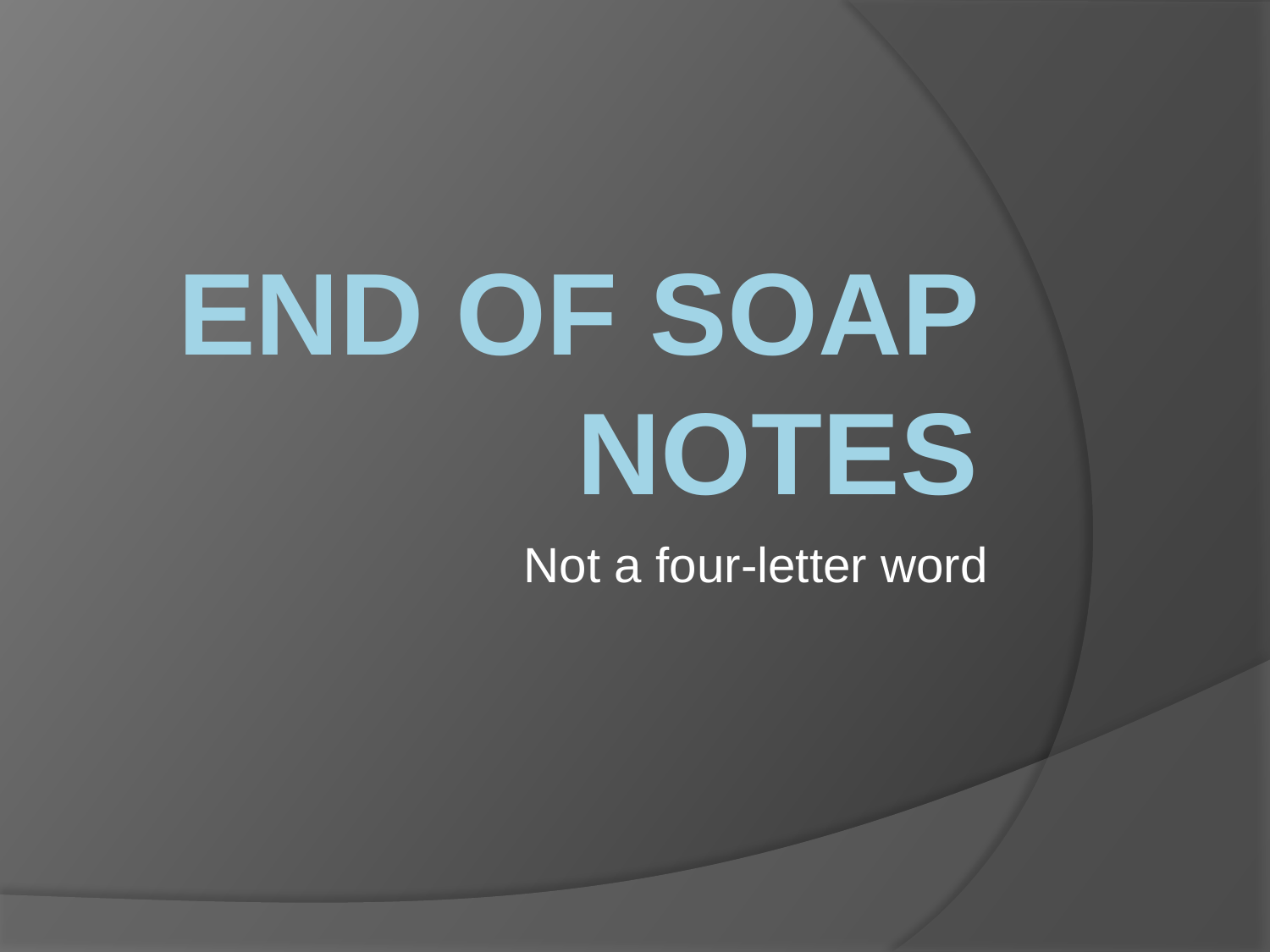

# End of soap notes
Not a four-letter word